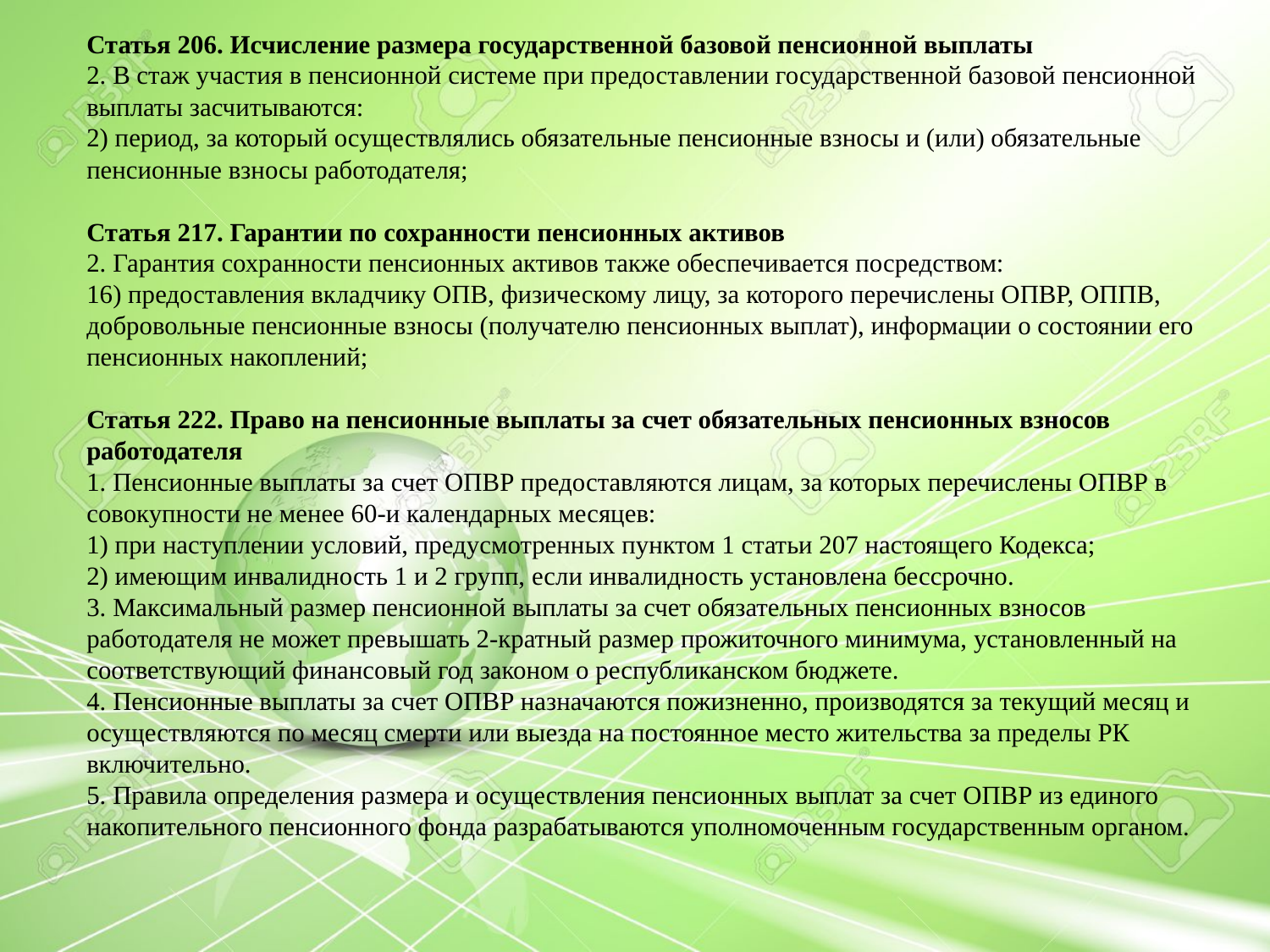

Статья 206. Исчисление размера государственной базовой пенсионной выплаты
2. В стаж участия в пенсионной системе при предоставлении государственной базовой пенсионной выплаты засчитываются:
2) период, за который осуществлялись обязательные пенсионные взносы и (или) обязательные пенсионные взносы работодателя;

Статья 217. Гарантии по сохранности пенсионных активов
2. Гарантия сохранности пенсионных активов также обеспечивается посредством:
16) предоставления вкладчику ОПВ, физическому лицу, за которого перечислены ОПВР, ОППВ, добровольные пенсионные взносы (получателю пенсионных выплат), информации о состоянии его пенсионных накоплений;

Статья 222. Право на пенсионные выплаты за счет обязательных пенсионных взносов работодателя
1. Пенсионные выплаты за счет ОПВР предоставляются лицам, за которых перечислены ОПВР в совокупности не менее 60-и календарных месяцев:
1) при наступлении условий, предусмотренных пунктом 1 статьи 207 настоящего Кодекса;
2) имеющим инвалидность 1 и 2 групп, если инвалидность установлена бессрочно.
3. Максимальный размер пенсионной выплаты за счет обязательных пенсионных взносов работодателя не может превышать 2-кратный размер прожиточного минимума, установленный на соответствующий финансовый год законом о республиканском бюджете.
4. Пенсионные выплаты за счет ОПВР назначаются пожизненно, производятся за текущий месяц и осуществляются по месяц смерти или выезда на постоянное место жительства за пределы РК включительно.
5. Правила определения размера и осуществления пенсионных выплат за счет ОПВР из единого накопительного пенсионного фонда разрабатываются уполномоченным государственным органом.